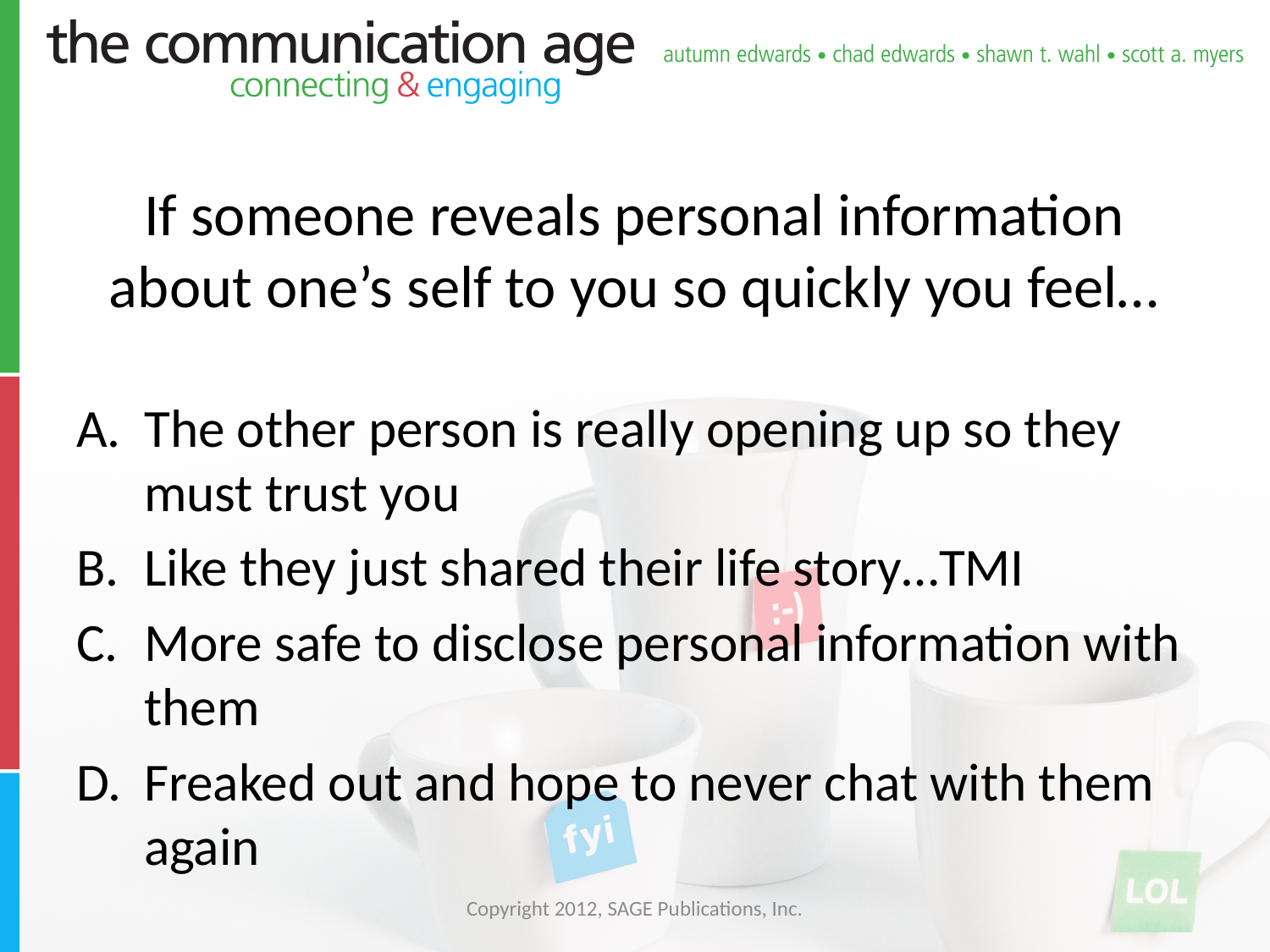

# If someone reveals personal information about one’s self to you so quickly you feel…
The other person is really opening up so they must trust you
Like they just shared their life story…TMI
More safe to disclose personal information with them
Freaked out and hope to never chat with them again

Copyright 2012, SAGE Publications, Inc.